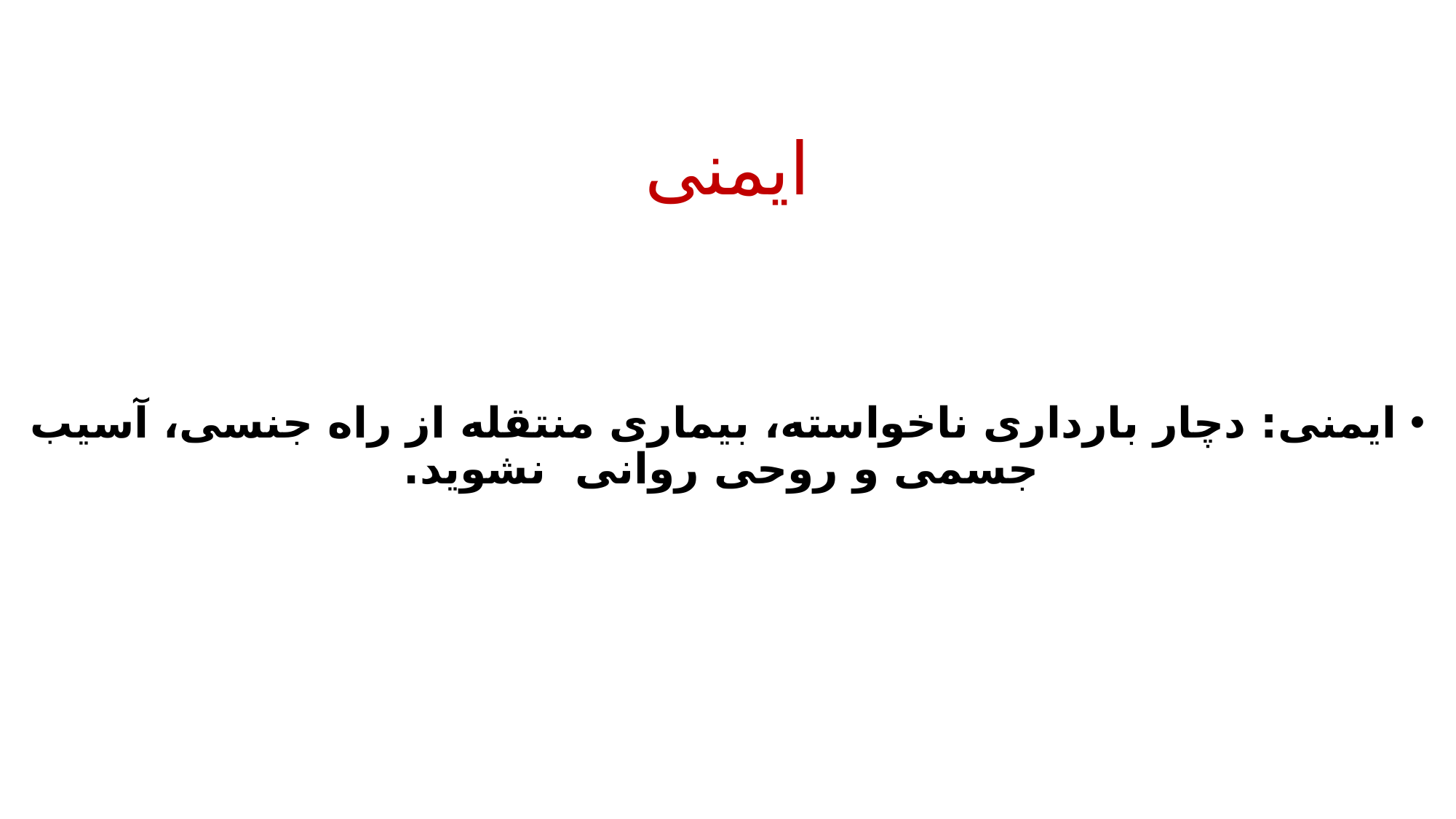

# ایمنی
ایمنی: دچار بارداری ناخواسته، بیماری منتقله از راه جنسی، آسیب جسمی و روحی روانی  نشوید.